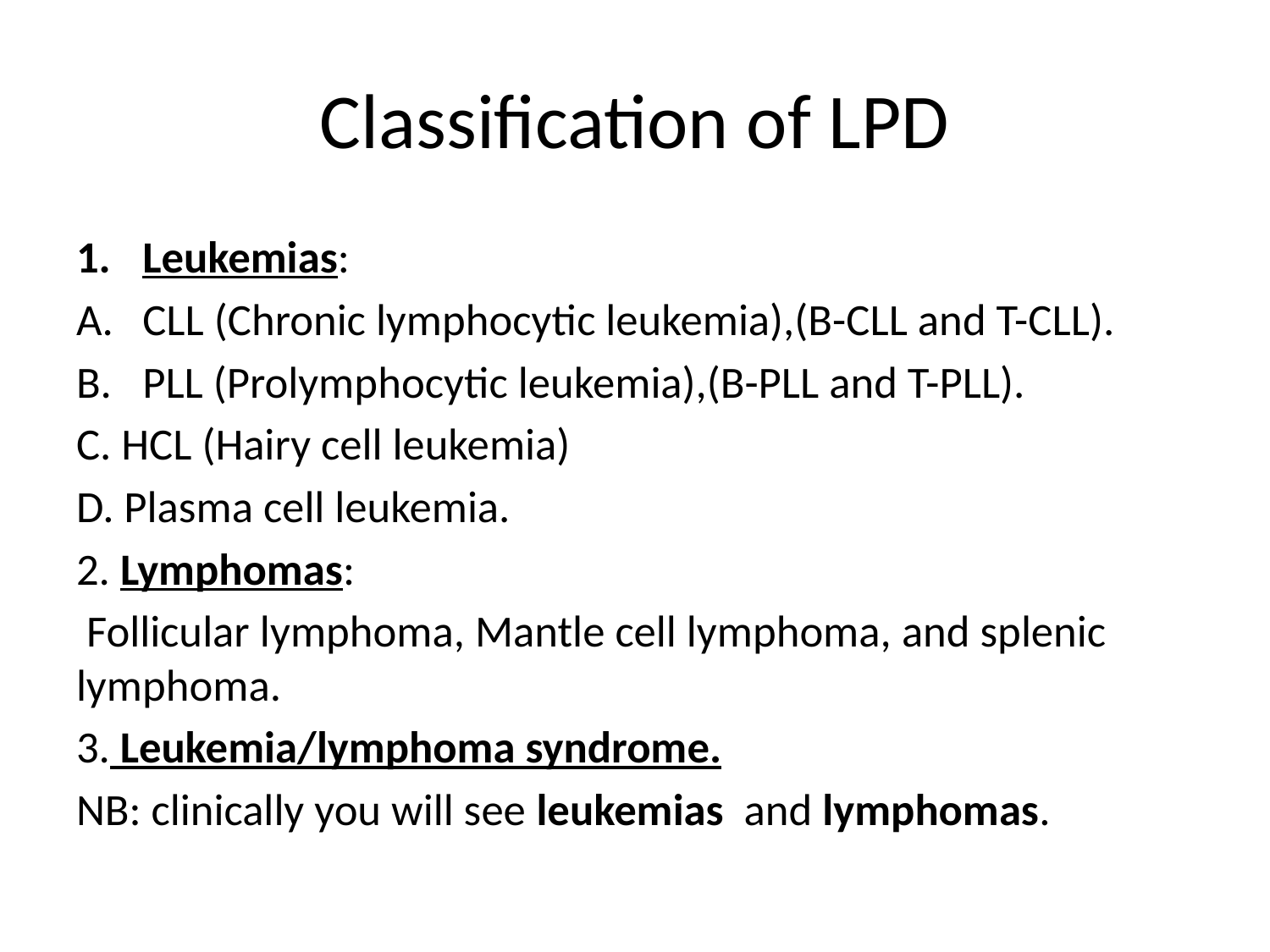

# Classification of LPD
Leukemias:
CLL (Chronic lymphocytic leukemia),(B-CLL and T-CLL).
PLL (Prolymphocytic leukemia),(B-PLL and T-PLL).
C. HCL (Hairy cell leukemia)
D. Plasma cell leukemia.
2. Lymphomas:
 Follicular lymphoma, Mantle cell lymphoma, and splenic lymphoma.
3. Leukemia/lymphoma syndrome.
NB: clinically you will see leukemias  and lymphomas.